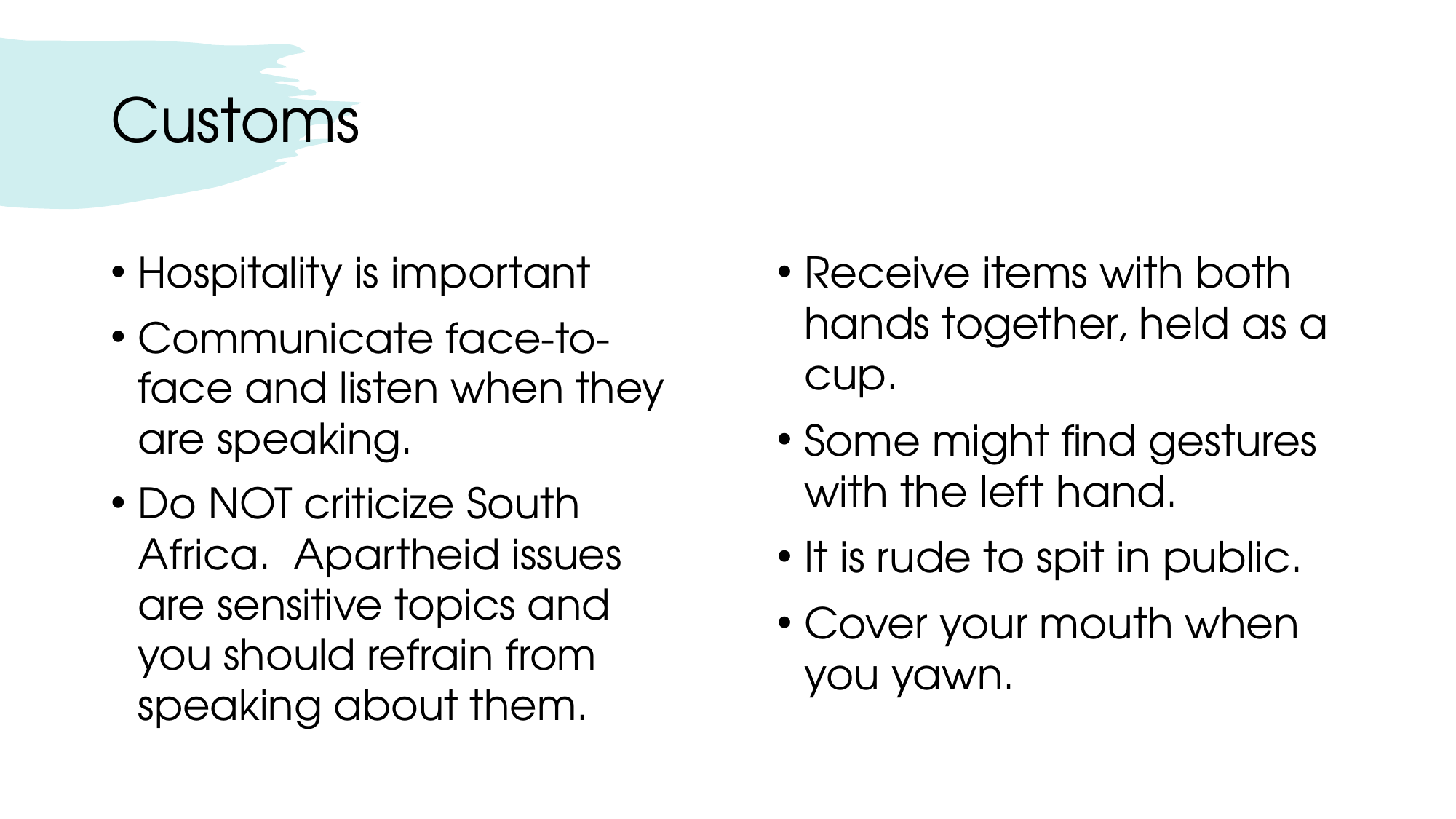

# Customs
Hospitality is important
Communicate face-to-face and listen when they are speaking.
Do NOT criticize South Africa.  Apartheid issues are sensitive topics and you should refrain from speaking about them.
Receive items with both hands together, held as a cup.
Some might find gestures with the left hand.
It is rude to spit in public.
Cover your mouth when you yawn.